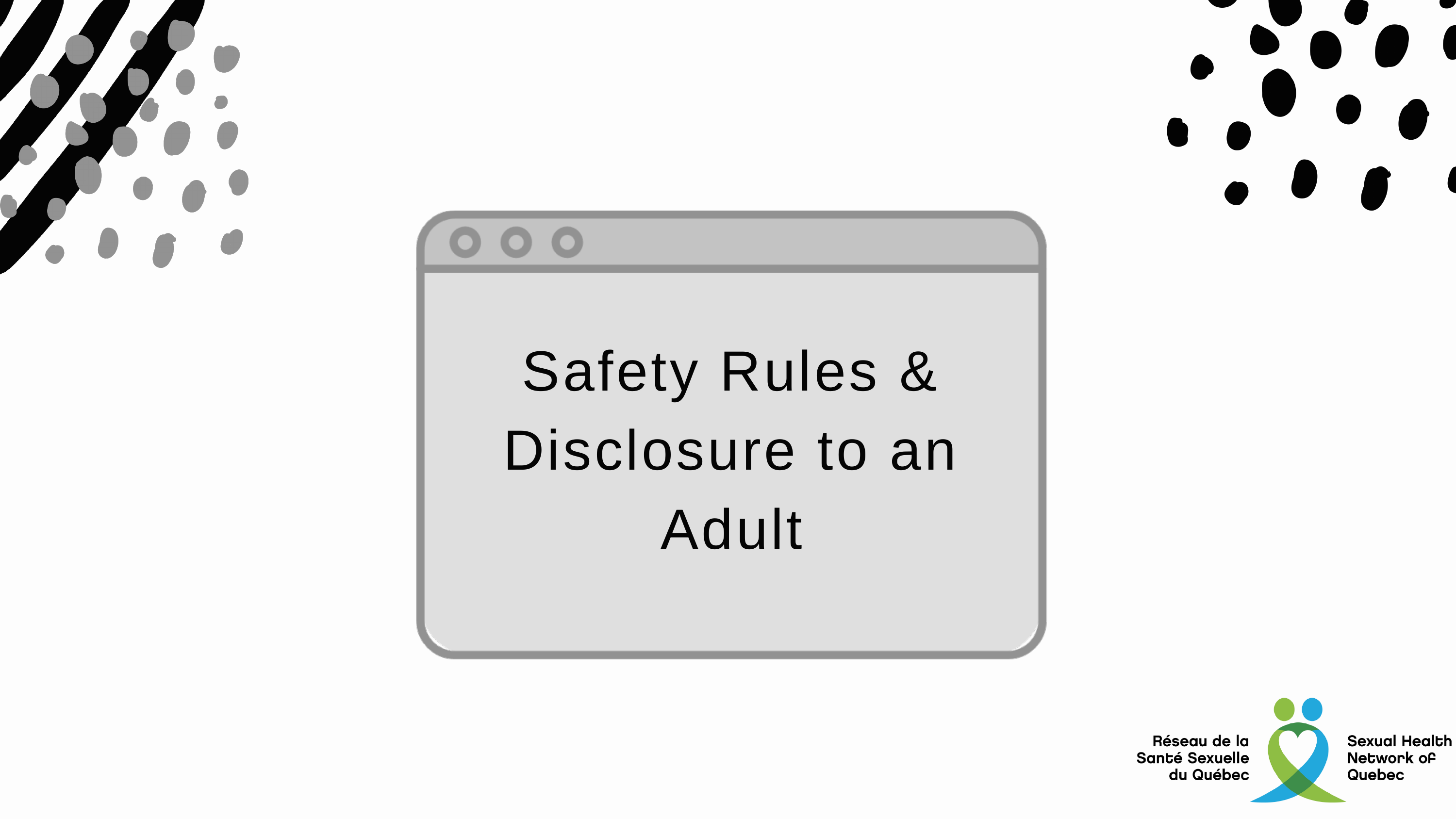

Safety Rules & Disclosure to an Adult